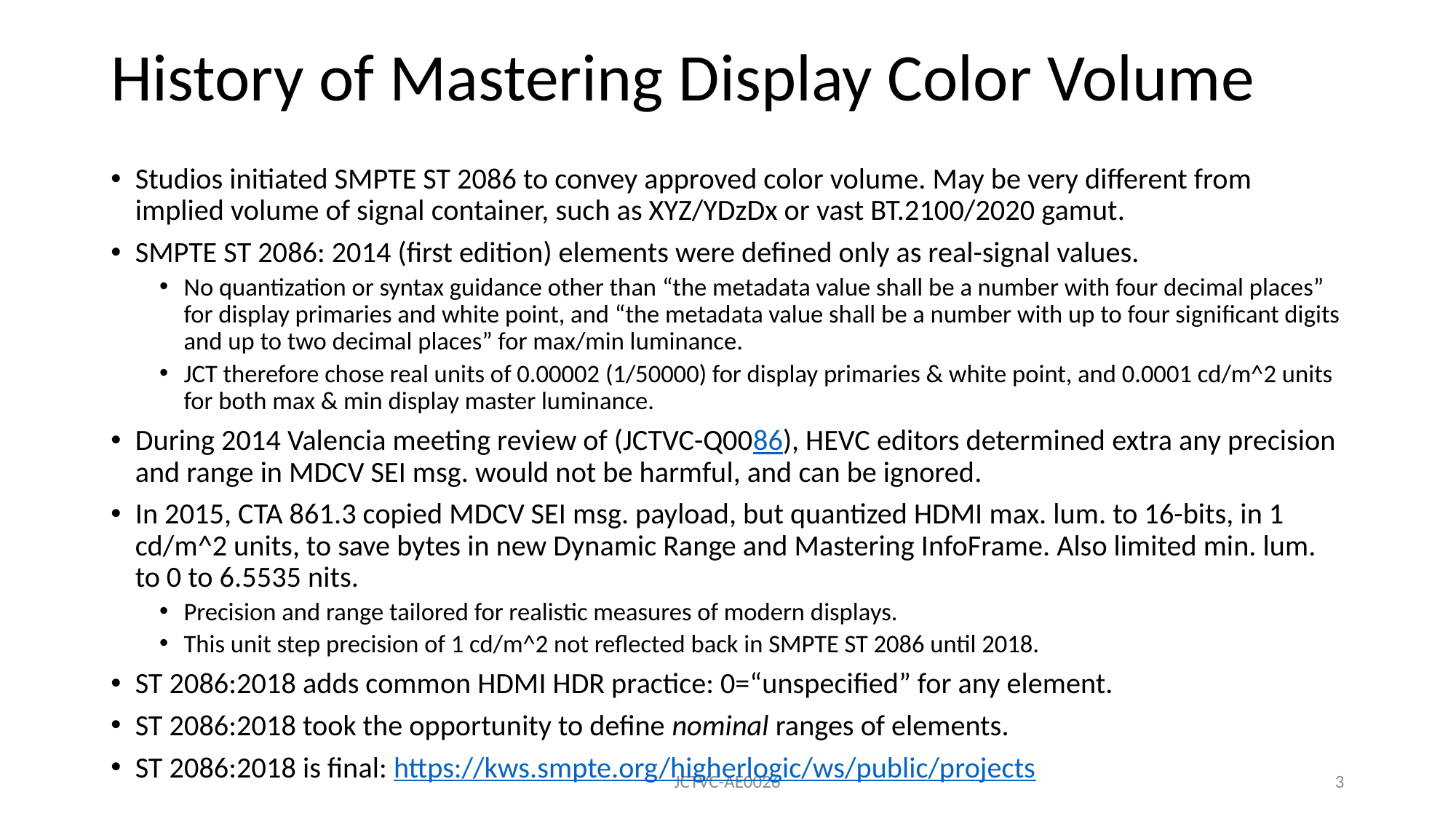

# History of Mastering Display Color Volume
Studios initiated SMPTE ST 2086 to convey approved color volume. May be very different from implied volume of signal container, such as XYZ/YDzDx or vast BT.2100/2020 gamut.
SMPTE ST 2086: 2014 (first edition) elements were defined only as real-signal values.
No quantization or syntax guidance other than “the metadata value shall be a number with four decimal places” for display primaries and white point, and “the metadata value shall be a number with up to four significant digits and up to two decimal places” for max/min luminance.
JCT therefore chose real units of 0.00002 (1/50000) for display primaries & white point, and 0.0001 cd/m^2 units for both max & min display master luminance.
During 2014 Valencia meeting review of (JCTVC-Q0086), HEVC editors determined extra any precision and range in MDCV SEI msg. would not be harmful, and can be ignored.
In 2015, CTA 861.3 copied MDCV SEI msg. payload, but quantized HDMI max. lum. to 16-bits, in 1 cd/m^2 units, to save bytes in new Dynamic Range and Mastering InfoFrame. Also limited min. lum. to 0 to 6.5535 nits.
Precision and range tailored for realistic measures of modern displays.
This unit step precision of 1 cd/m^2 not reflected back in SMPTE ST 2086 until 2018.
ST 2086:2018 adds common HDMI HDR practice: 0=“unspecified” for any element.
ST 2086:2018 took the opportunity to define nominal ranges of elements.
ST 2086:2018 is final: https://kws.smpte.org/higherlogic/ws/public/projects
JCTVC-AE0026
3